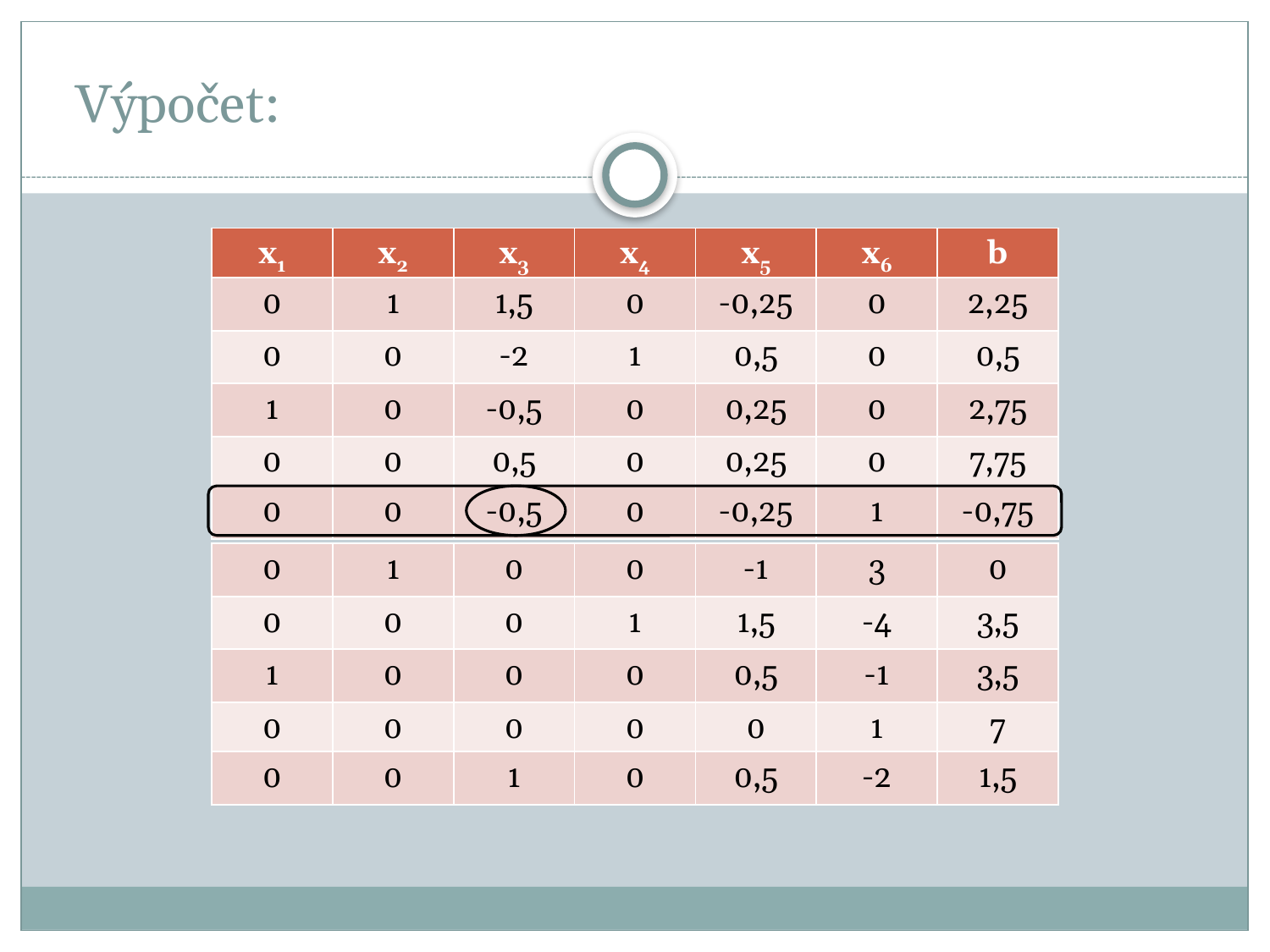

# Výpočet:
| x1 | x2 | x3 | x4 | x5 | x6 | b |
| --- | --- | --- | --- | --- | --- | --- |
| 0 | 1 | 1,5 | 0 | -0,25 | 0 | 2,25 |
| --- | --- | --- | --- | --- | --- | --- |
| 0 | 0 | -2 | 1 | 0,5 | 0 | 0,5 |
| 1 | 0 | -0,5 | 0 | 0,25 | 0 | 2,75 |
| 0 | 0 | 0,5 | 0 | 0,25 | 0 | 7,75 |

| 0 | 0 | -0,5 | 0 | -0,25 | 1 | -0,75 |
| --- | --- | --- | --- | --- | --- | --- |

| 0 | 1 | 0 | 0 | -1 | 3 | 0 |
| --- | --- | --- | --- | --- | --- | --- |
| 0 | 0 | 0 | 1 | 1,5 | -4 | 3,5 |
| 1 | 0 | 0 | 0 | 0,5 | -1 | 3,5 |
| 0 | 0 | 0 | 0 | 0 | 1 | 7 |
| 0 | 0 | 1 | 0 | 0,5 | -2 | 1,5 |
| --- | --- | --- | --- | --- | --- | --- |